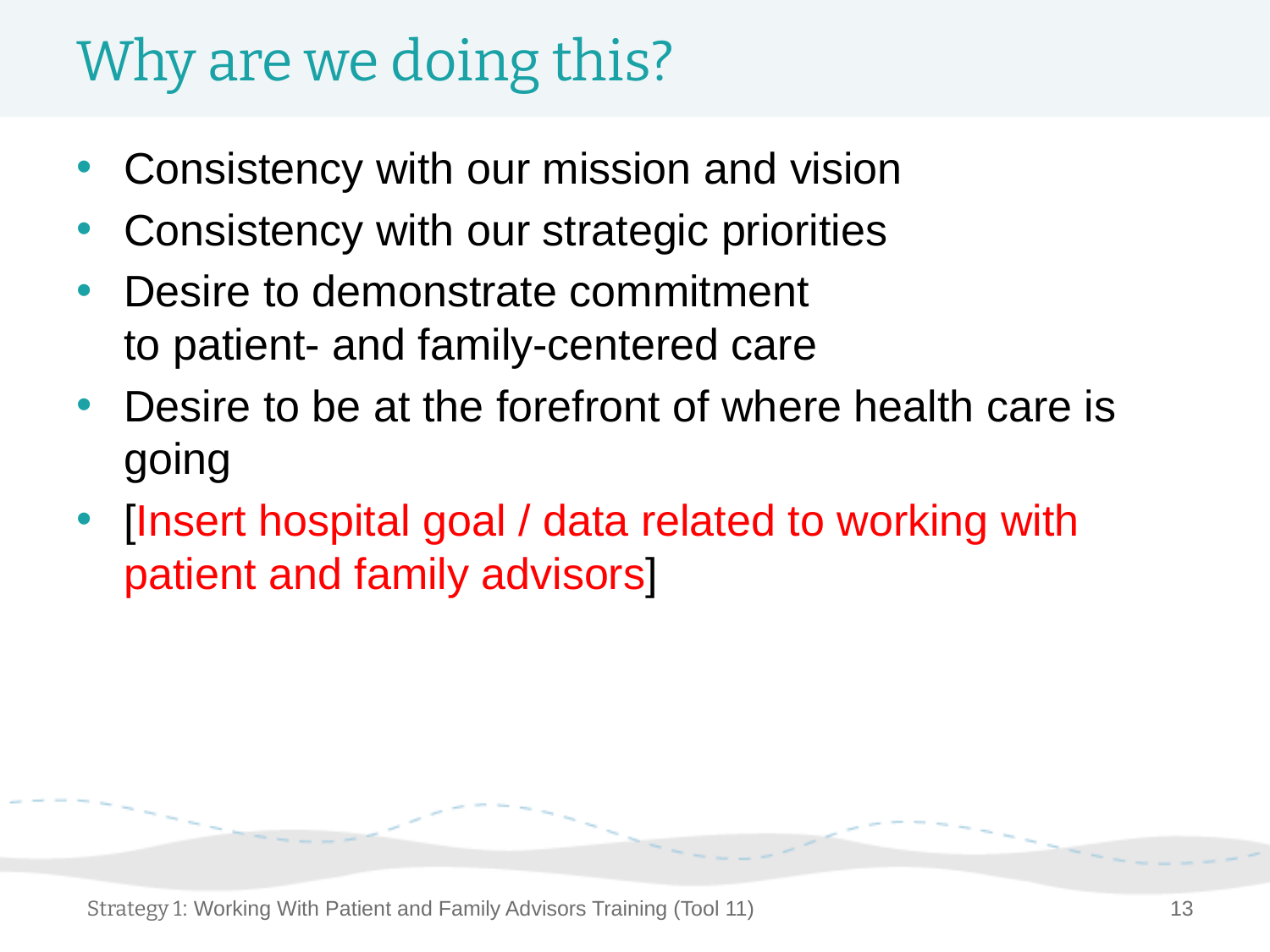

# Why are we doing this?
Consistency with our mission and vision
Consistency with our strategic priorities
Desire to demonstrate commitment
to patient- and family-centered care
Desire to be at the forefront of where health care is going
[Insert hospital goal / data related to working with patient and family advisors]
Strategy 1: Working With Patient and Family Advisors Training (Tool 11)
13